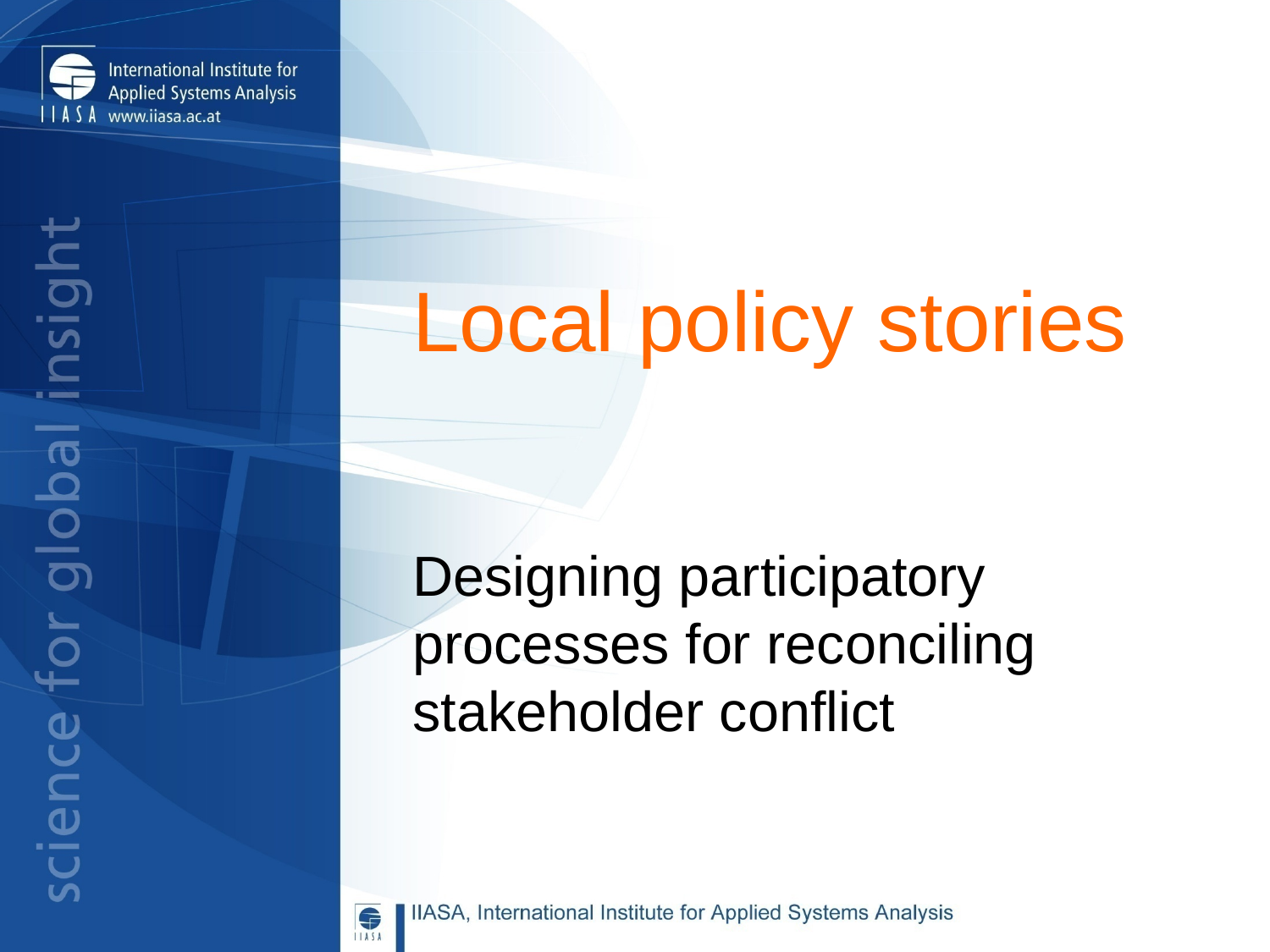

# Local policy stories
Designing participatory processes for reconciling stakeholder conflict